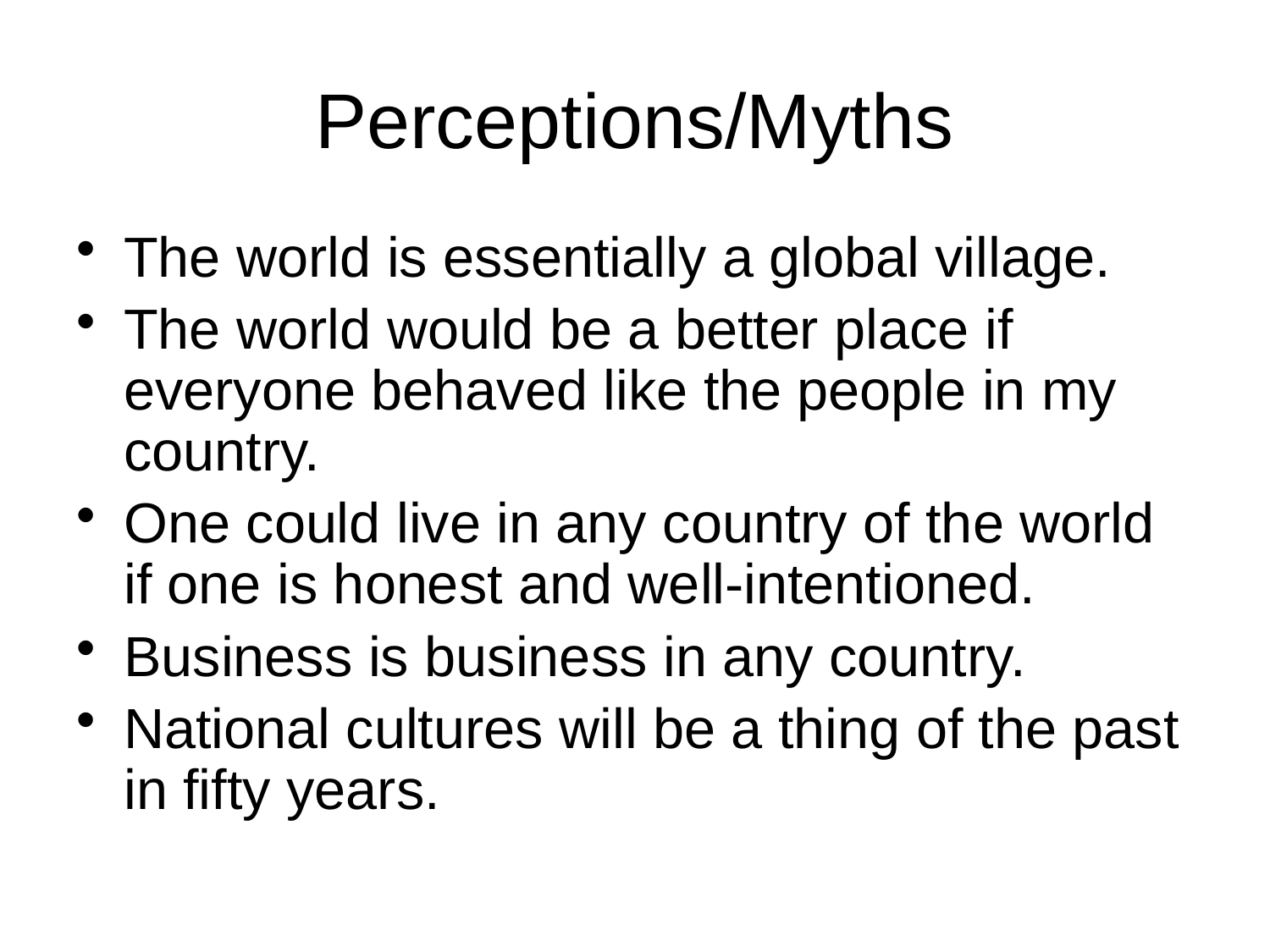

# Perceptions/Myths
The world is essentially a global village.
The world would be a better place if everyone behaved like the people in my country.
One could live in any country of the world if one is honest and well-intentioned.
Business is business in any country.
National cultures will be a thing of the past in fifty years.